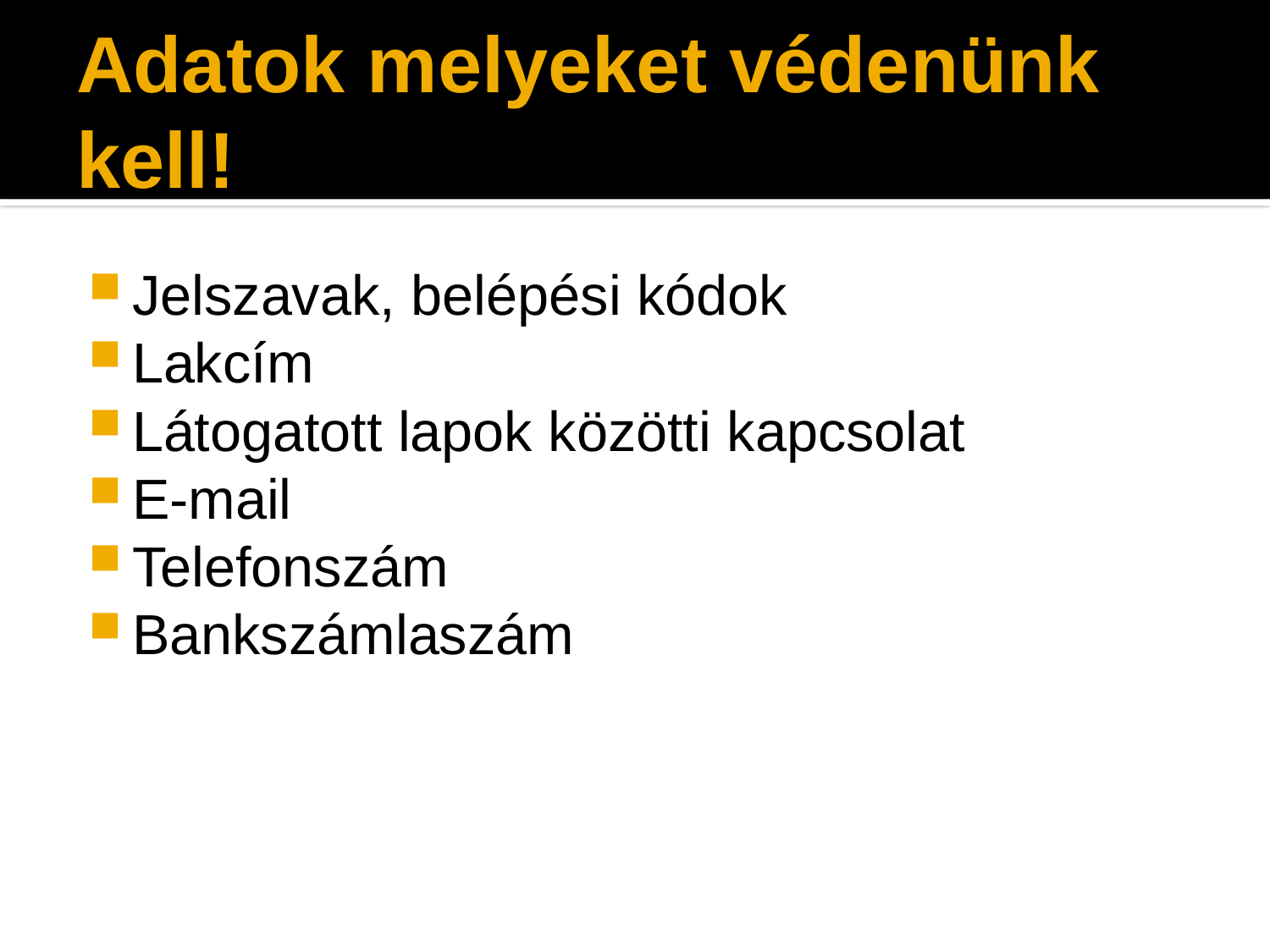

# Adatok melyeket védenünk kell!
Jelszavak, belépési kódok
Lakcím
Látogatott lapok közötti kapcsolat
E-mail
Telefonszám
Bankszámlaszám